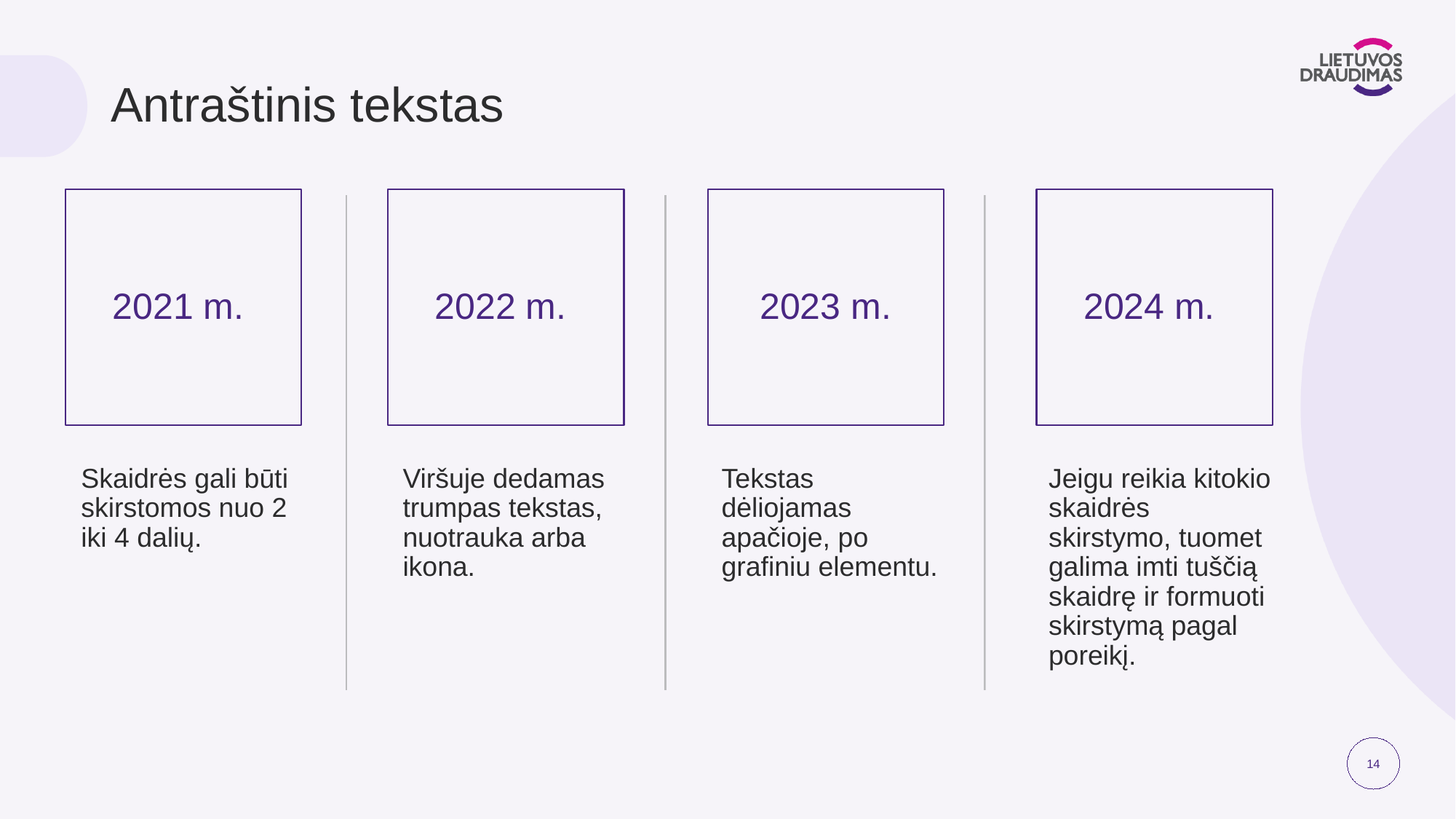

# Antraštinis tekstas
2021 m.
2022 m.
2023 m.
2024 m.
Skaidrės gali būti skirstomos nuo 2 iki 4 dalių.
Viršuje dedamas trumpas tekstas, nuotrauka arba ikona.
Tekstas dėliojamas apačioje, po grafiniu elementu.
Jeigu reikia kitokio skaidrės skirstymo, tuomet galima imti tuščią skaidrę ir formuoti skirstymą pagal poreikį.
14